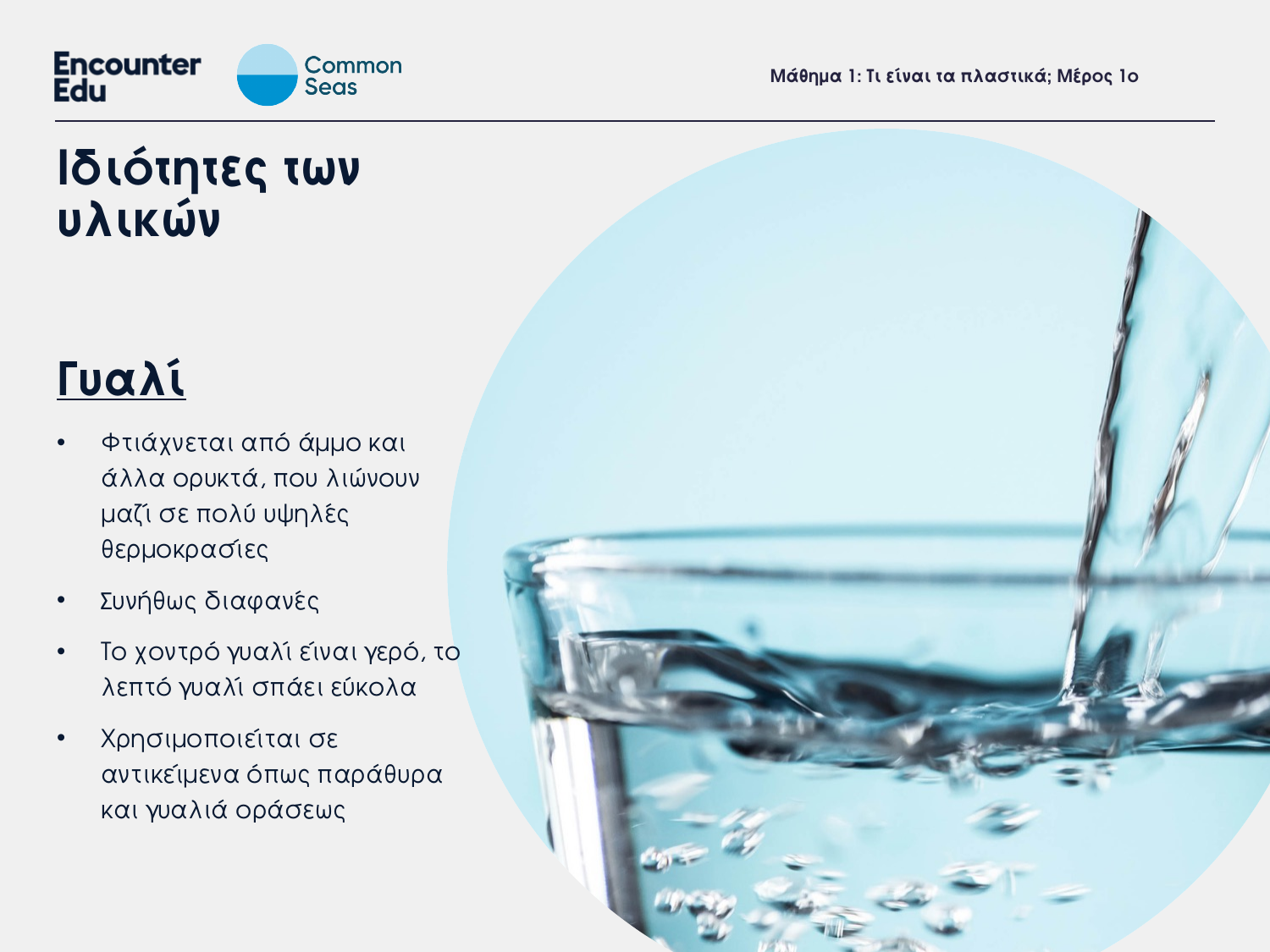

# Μάθημα 1: Τι είναι τα πλαστικά; Μέρος 1ο

Ιδιότητες των υλικών
Γυαλί
Φτιάχνεται από άμμο και άλλα ορυκτά, που λιώνουν μαζί σε πολύ υψηλές θερμοκρασίες
Συνήθως διαφανές
Το χοντρό γυαλί είναι γερό, το λεπτό γυαλί σπάει εύκολα
Χρησιμοποιείται σε αντικείμενα όπως παράθυρα και γυαλιά οράσεως